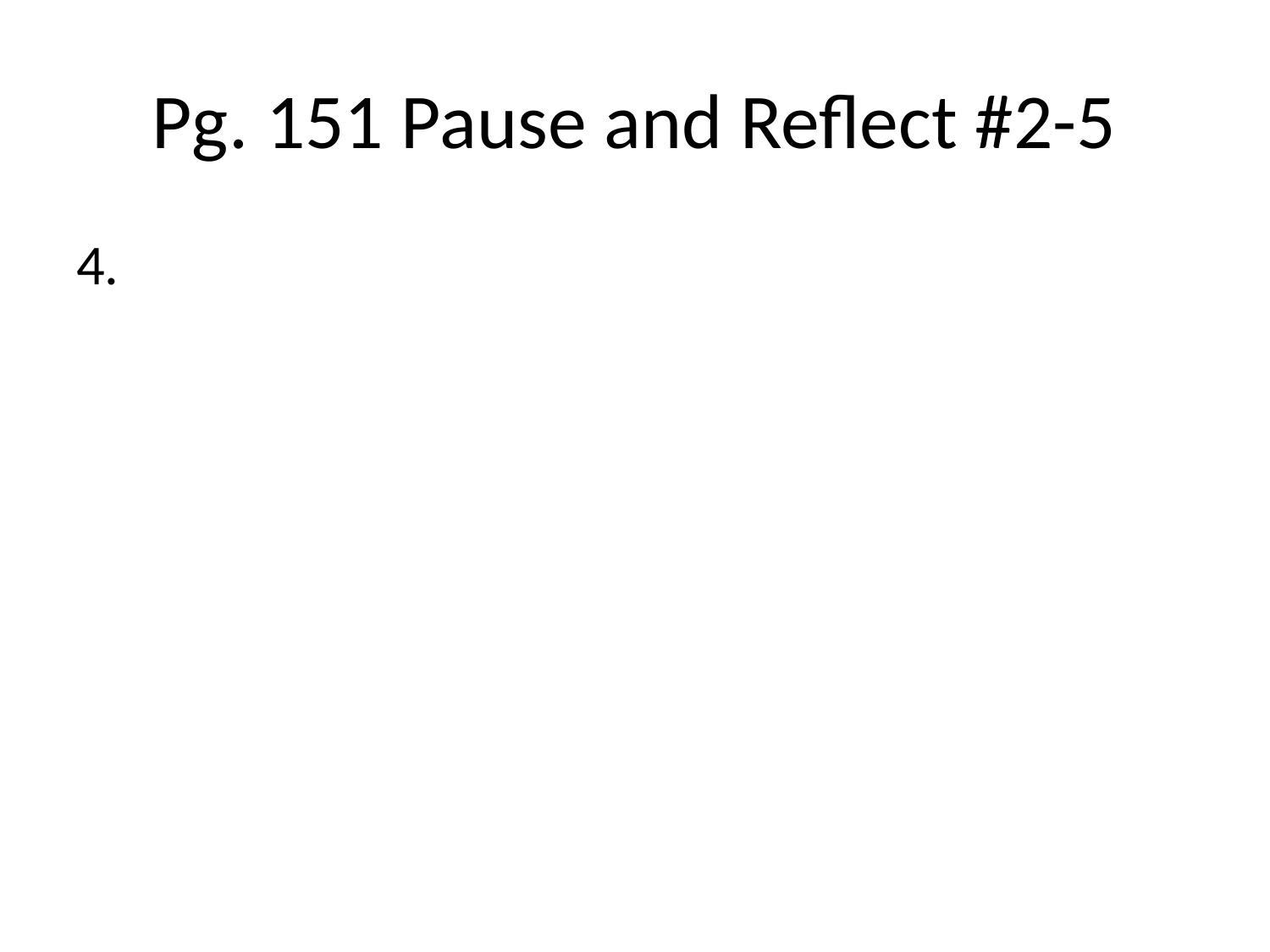

# Pg. 151 Pause and Reflect #2-5
4.